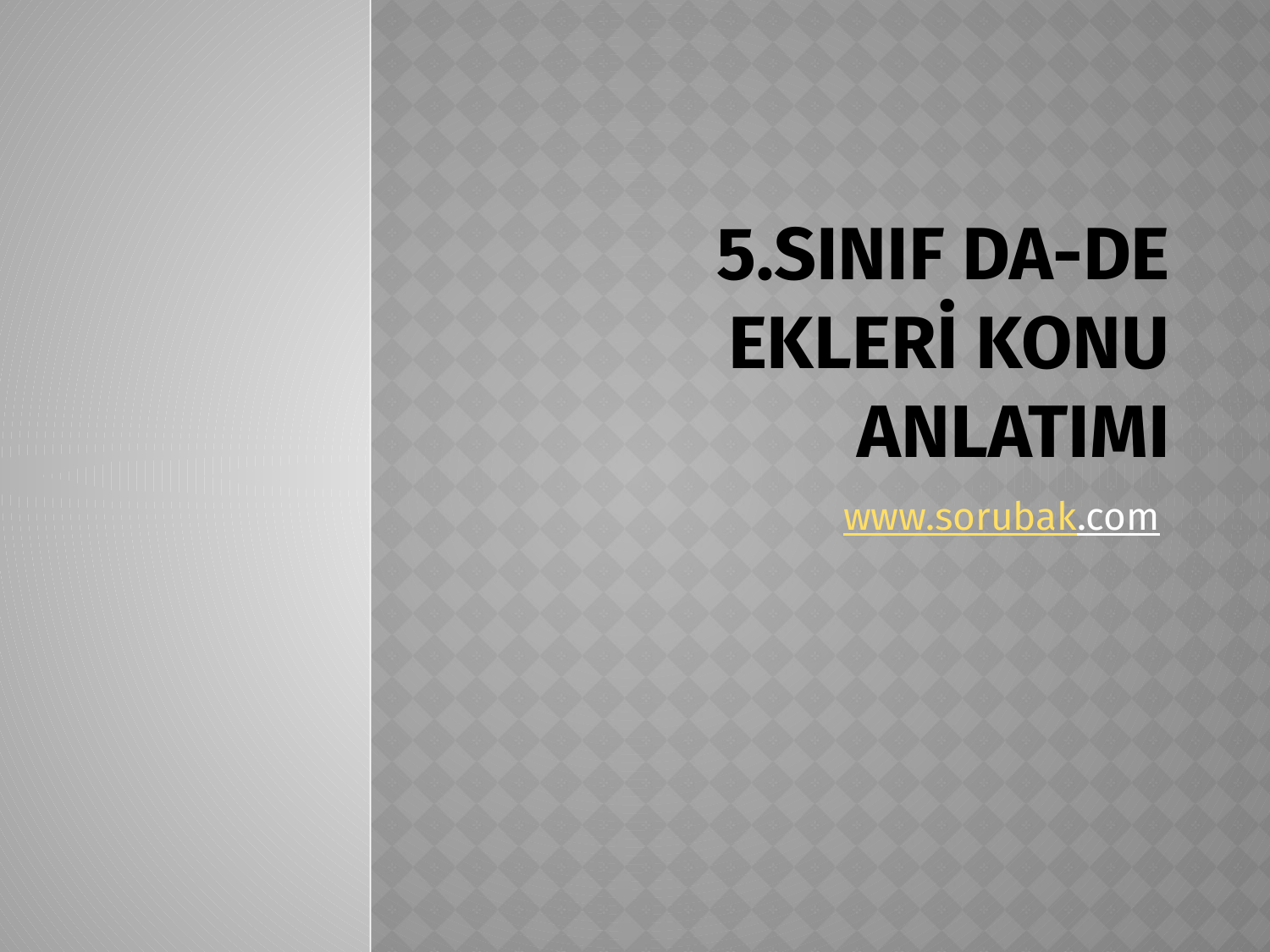

# 5.SINIF DA-DE EKLERİ KONU ANLATIMI
www.sorubak.com